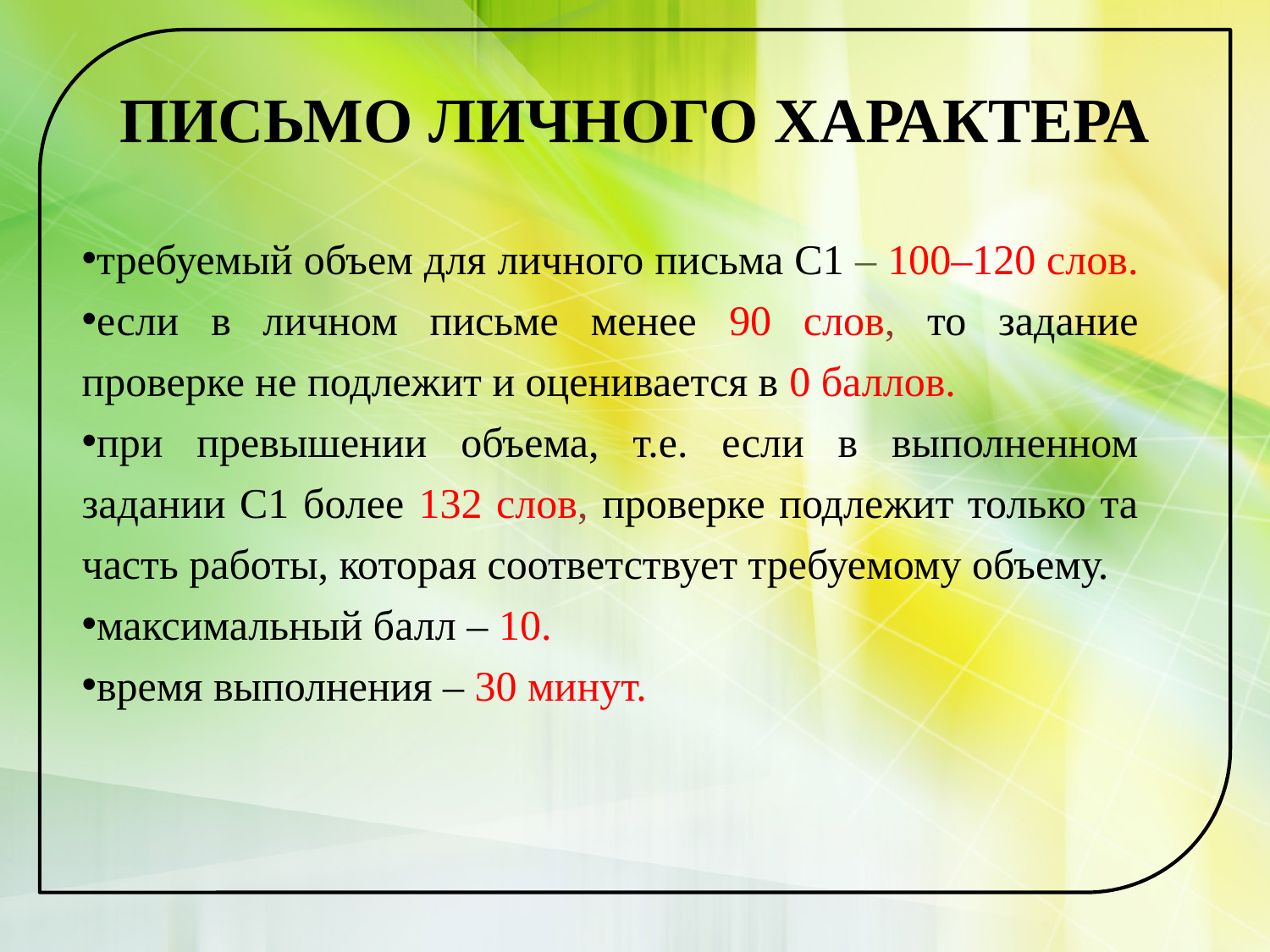

# ПИСЬМО ЛИЧНОГО ХАРАКТЕРА
требуемый объем для личного письма С1 – 100–120 слов.
если в личном письме менее 90 слов, то задание проверке не подлежит и оценивается в 0 баллов.
при превышении объема, т.е. если в выполненном задании С1 более 132 слов, проверке подлежит только та часть работы, которая соответствует требуемому объему.
максимальный балл – 10.
время выполнения – 30 минут.